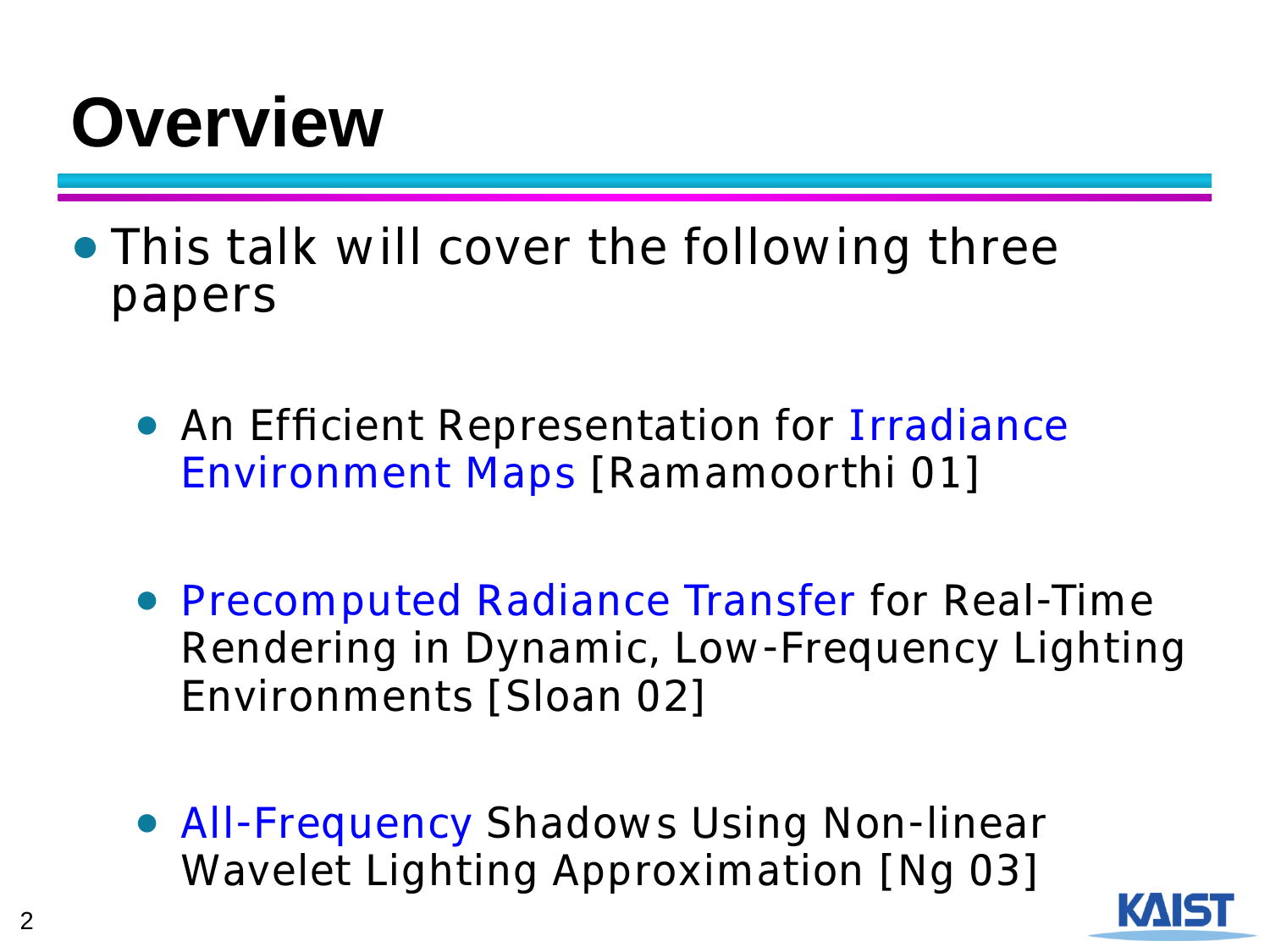

# Overview
This talk will cover the following three papers

An Efficient Representation for Irradiance Environment Maps [Ramamoorthi 01]

Precomputed Radiance Transfer for Real-Time Rendering in Dynamic, Low-Frequency Lighting Environments [Sloan 02]

All-Frequency Shadows Using Non-linear Wavelet Lighting Approximation [Ng 03]